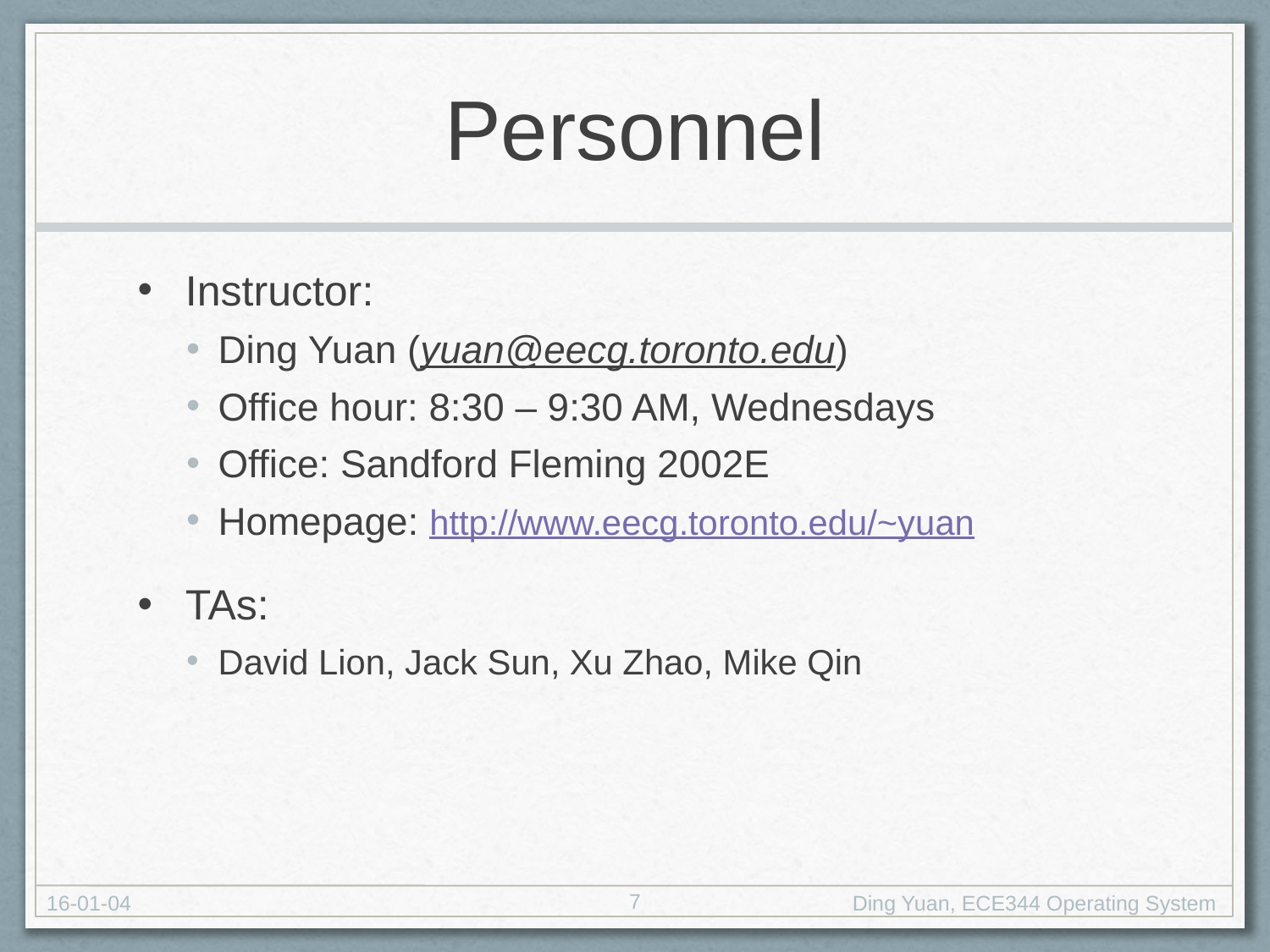

# Personnel
Instructor:
Ding Yuan (yuan@eecg.toronto.edu)
Office hour: 8:30 – 9:30 AM, Wednesdays
Office: Sandford Fleming 2002E
Homepage: http://www.eecg.toronto.edu/~yuan
TAs:
David Lion, Jack Sun, Xu Zhao, Mike Qin
7
16-01-04
Ding Yuan, ECE344 Operating System